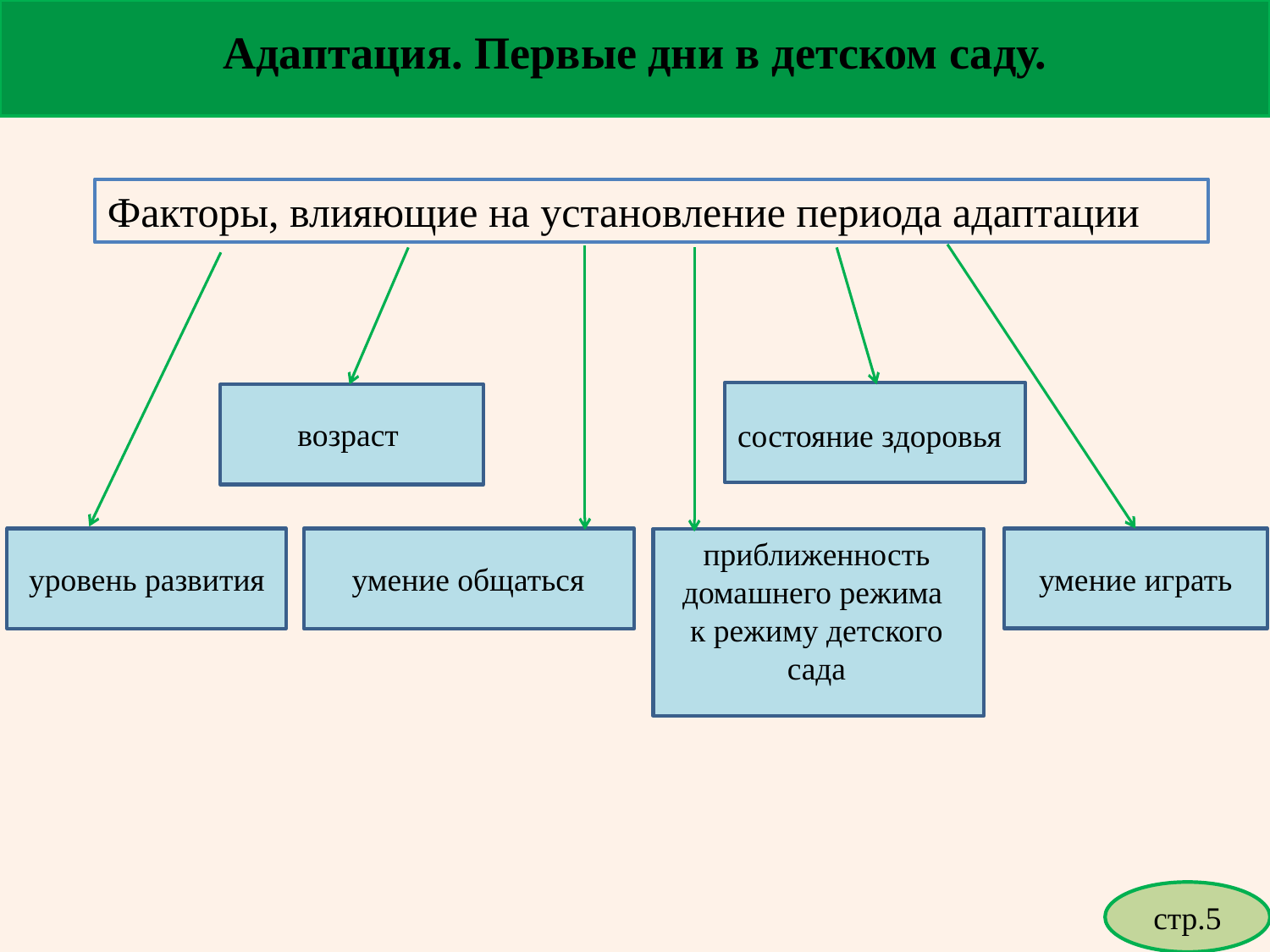

Адаптация. Первые дни в детском саду.

Факторы, влияющие на установление периода адаптации

возраст
состояние здоровья
приближенность домашнего режима
к режиму детского сада

умение играть
умение общаться
уровень развития
стр.5